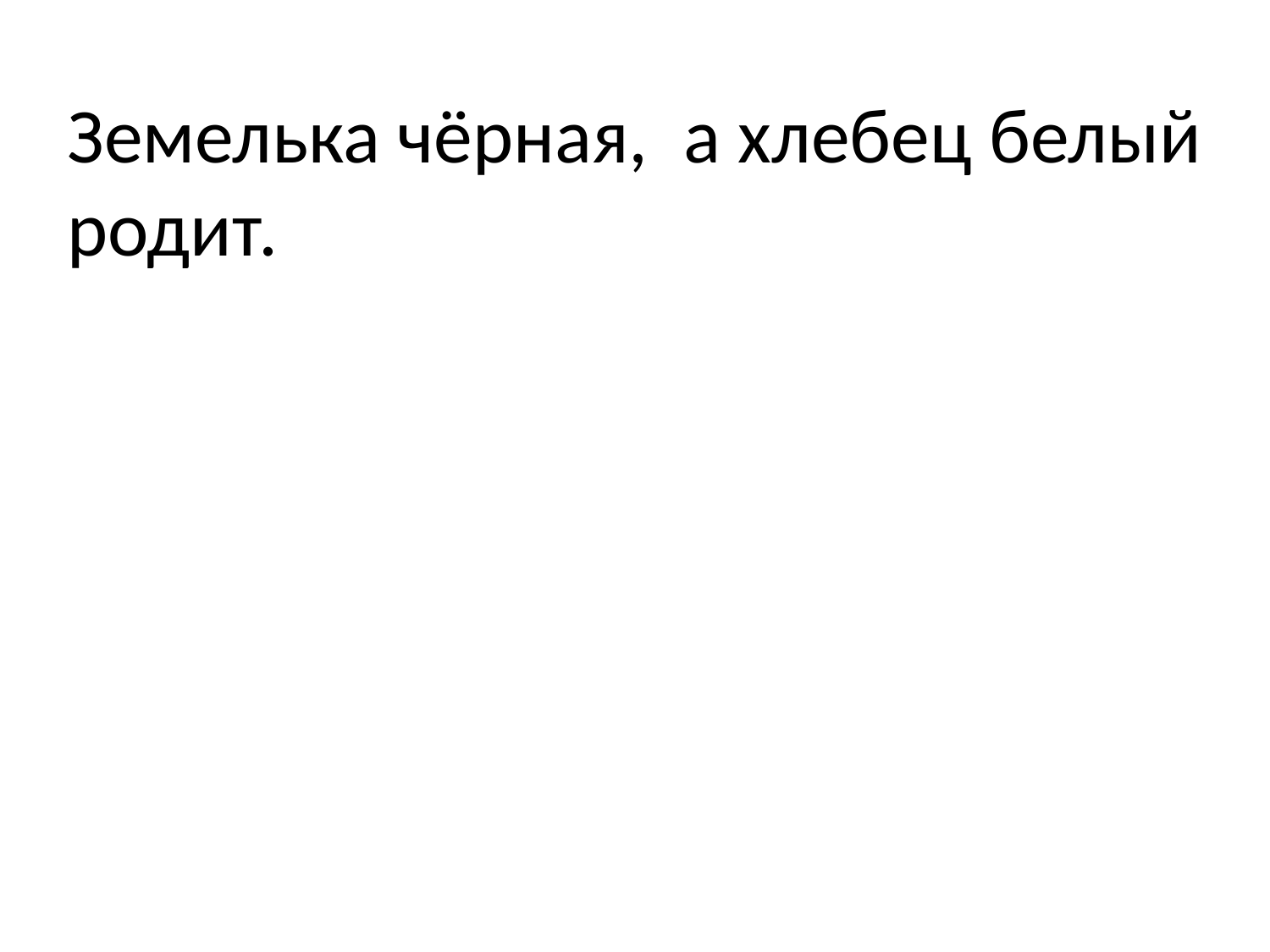

# Земелька чёрная,  а хлебец белый родит.